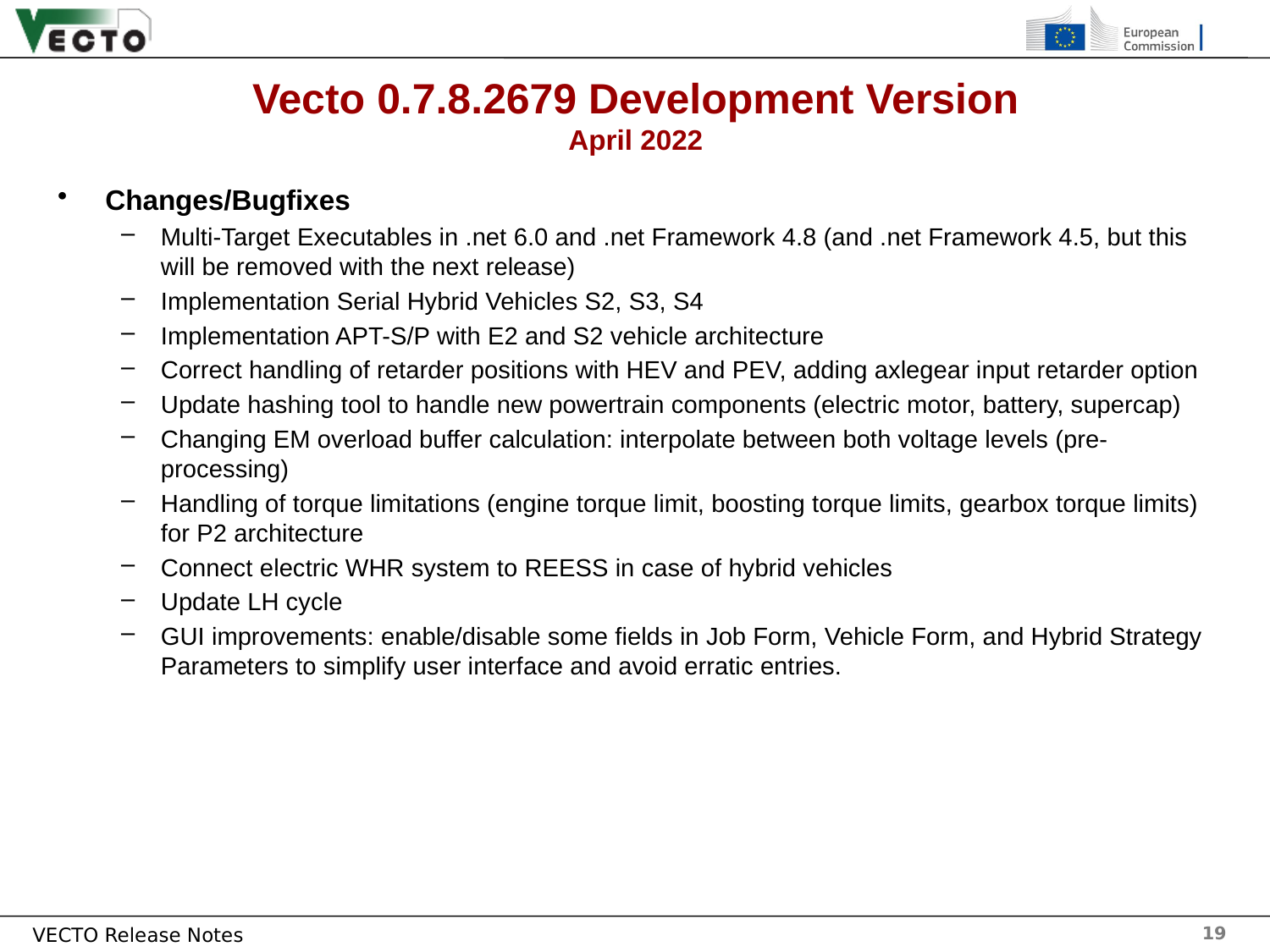

# Vecto 0.7.8.2679 Development Version April 2022
Changes/Bugfixes
Multi-Target Executables in .net 6.0 and .net Framework 4.8 (and .net Framework 4.5, but this will be removed with the next release)
Implementation Serial Hybrid Vehicles S2, S3, S4
Implementation APT-S/P with E2 and S2 vehicle architecture
Correct handling of retarder positions with HEV and PEV, adding axlegear input retarder option
Update hashing tool to handle new powertrain components (electric motor, battery, supercap)
Changing EM overload buffer calculation: interpolate between both voltage levels (pre-processing)
Handling of torque limitations (engine torque limit, boosting torque limits, gearbox torque limits) for P2 architecture
Connect electric WHR system to REESS in case of hybrid vehicles
Update LH cycle
GUI improvements: enable/disable some fields in Job Form, Vehicle Form, and Hybrid Strategy Parameters to simplify user interface and avoid erratic entries.